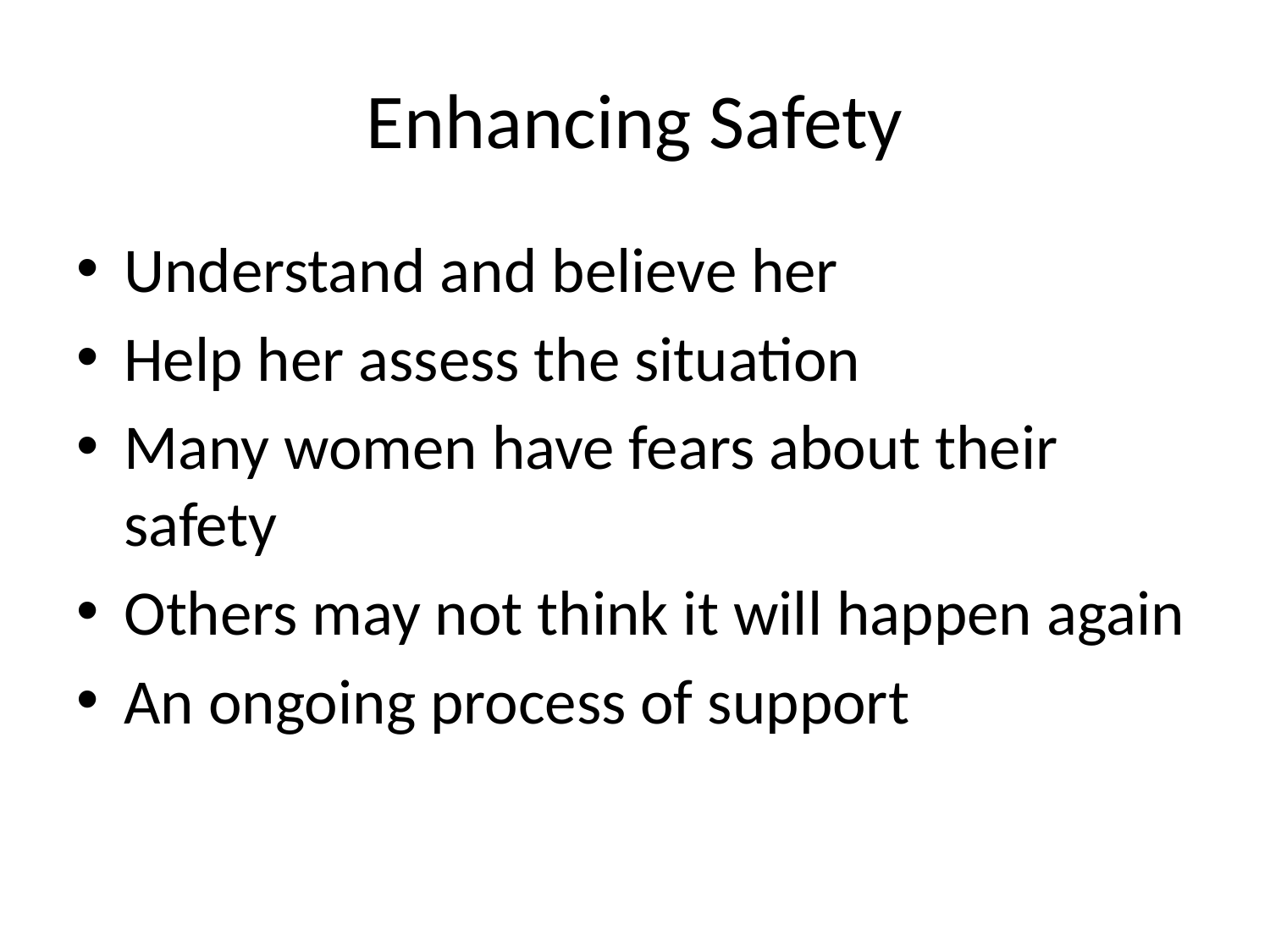

# Enhancing Safety
Understand and believe her
Help her assess the situation
Many women have fears about their safety
Others may not think it will happen again
An ongoing process of support